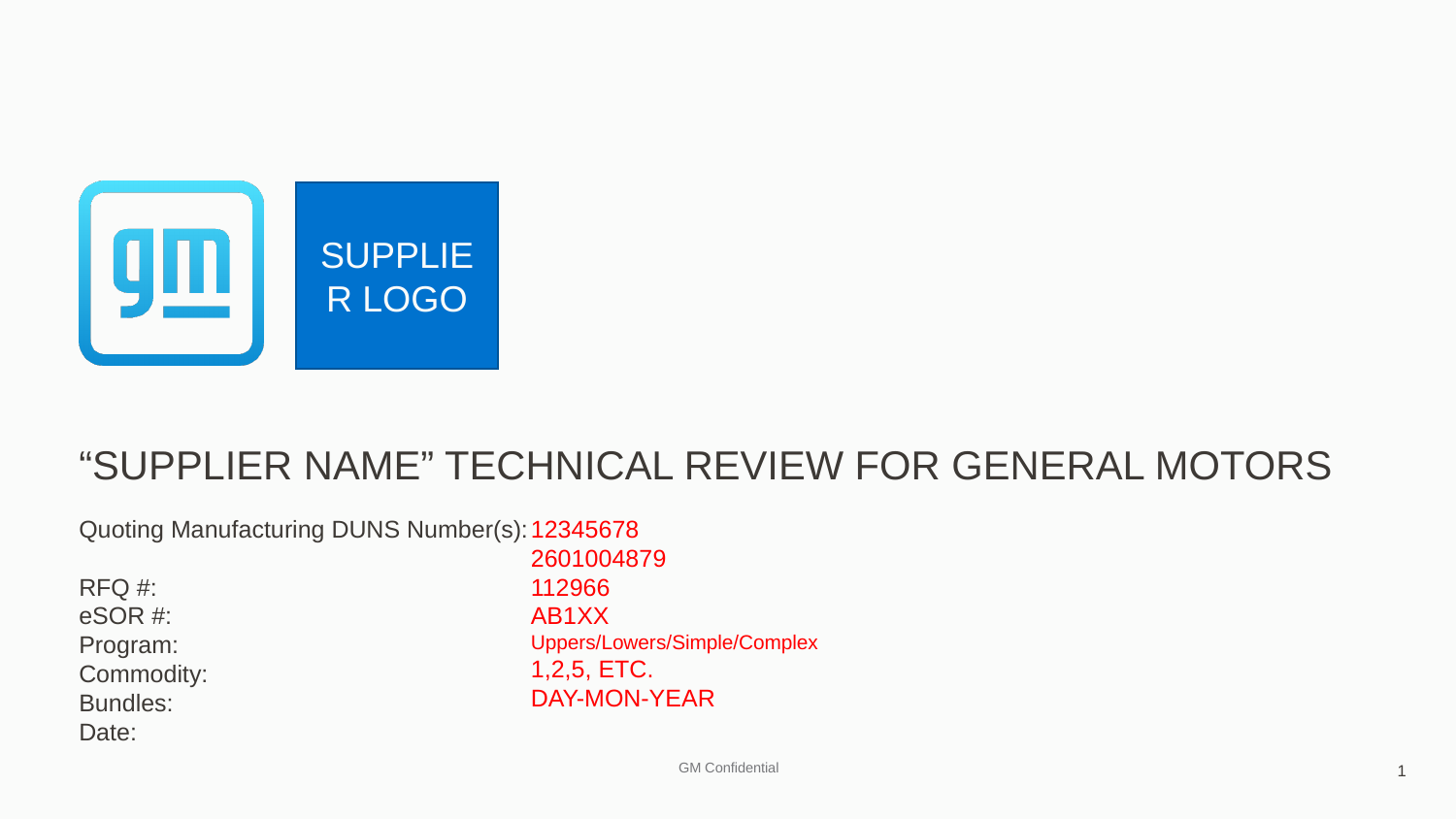

SUPPLIER LOGO
# “SUPPLIER NAME” TECHNICAL REVIEW FOR GENERAL MOTORS
12345678
2601004879
112966
AB1XX
Uppers/Lowers/Simple/Complex
1,2,5, ETC.
DAY-MON-YEAR
Quoting Manufacturing DUNS Number(s):
RFQ #:
eSOR #:
Program:
Commodity:
Bundles:
Date:
1
GM Confidential